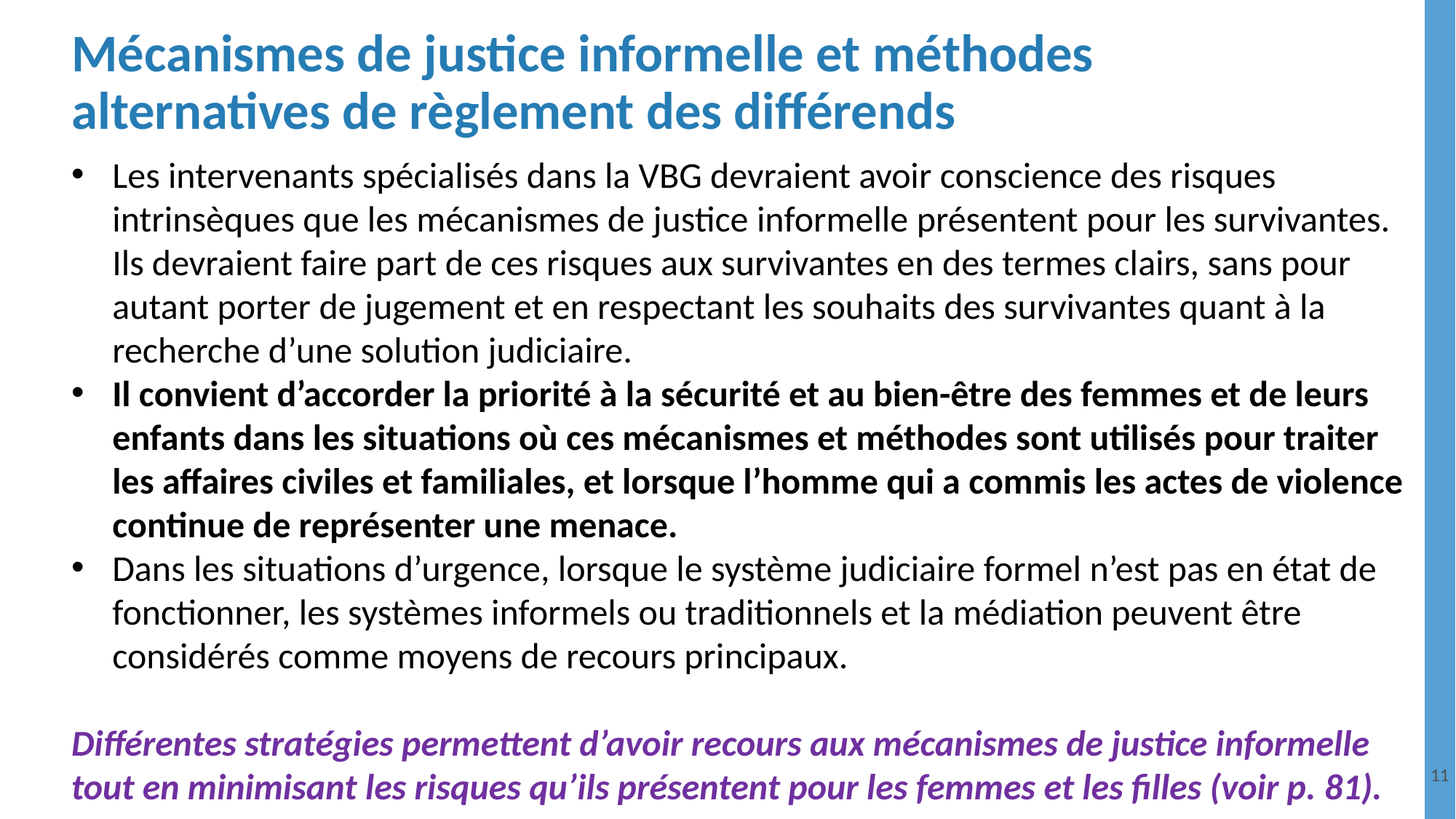

# Mécanismes de justice informelle et méthodes alternatives de règlement des différends
Les intervenants spécialisés dans la VBG devraient avoir conscience des risques intrinsèques que les mécanismes de justice informelle présentent pour les survivantes. Ils devraient faire part de ces risques aux survivantes en des termes clairs, sans pour autant porter de jugement et en respectant les souhaits des survivantes quant à la recherche d’une solution judiciaire.
Il convient d’accorder la priorité à la sécurité et au bien-être des femmes et de leurs enfants dans les situations où ces mécanismes et méthodes sont utilisés pour traiter les affaires civiles et familiales, et lorsque l’homme qui a commis les actes de violence continue de représenter une menace.
Dans les situations d’urgence, lorsque le système judiciaire formel n’est pas en état de fonctionner, les systèmes informels ou traditionnels et la médiation peuvent être considérés comme moyens de recours principaux.

Différentes stratégies permettent d’avoir recours aux mécanismes de justice informelle tout en minimisant les risques qu’ils présentent pour les femmes et les filles (voir p. 81).